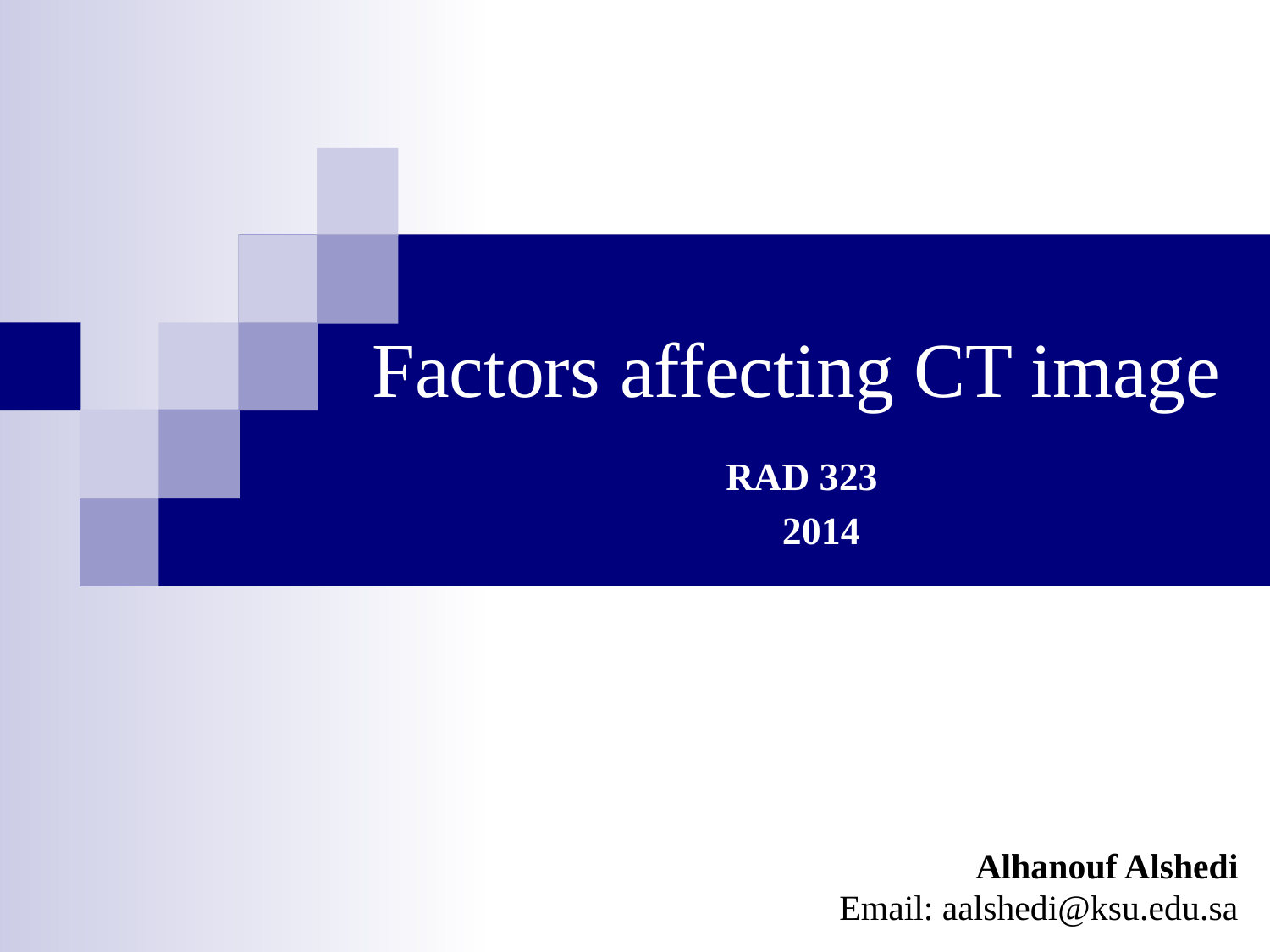

# Factors affecting CT image RAD 323 2014
Alhanouf Alshedi
Email: aalshedi@ksu.edu.sa